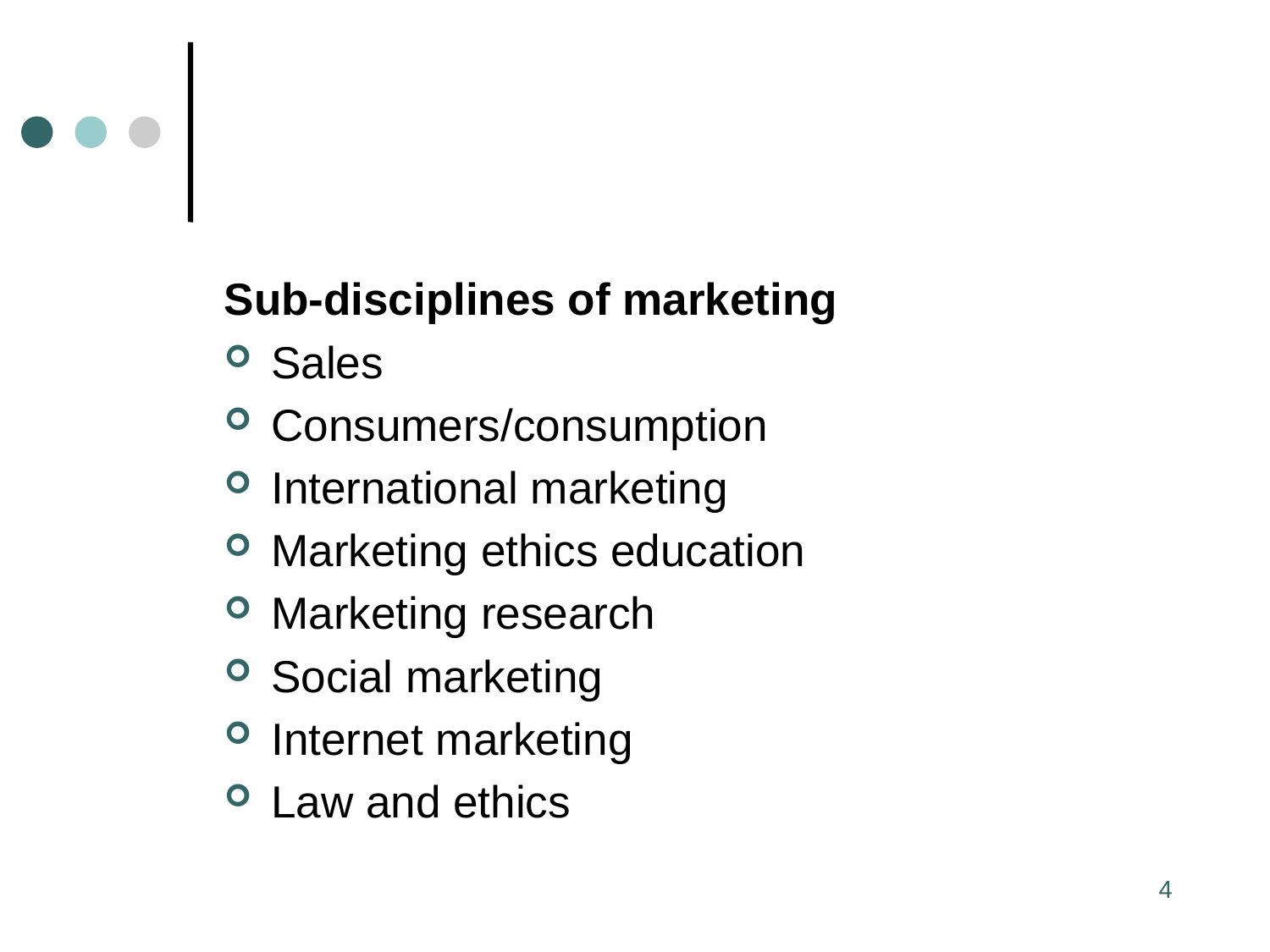

#
Sub-disciplines of marketing
Sales
Consumers/consumption
International marketing
Marketing ethics education
Marketing research
Social marketing
Internet marketing
Law and ethics
4